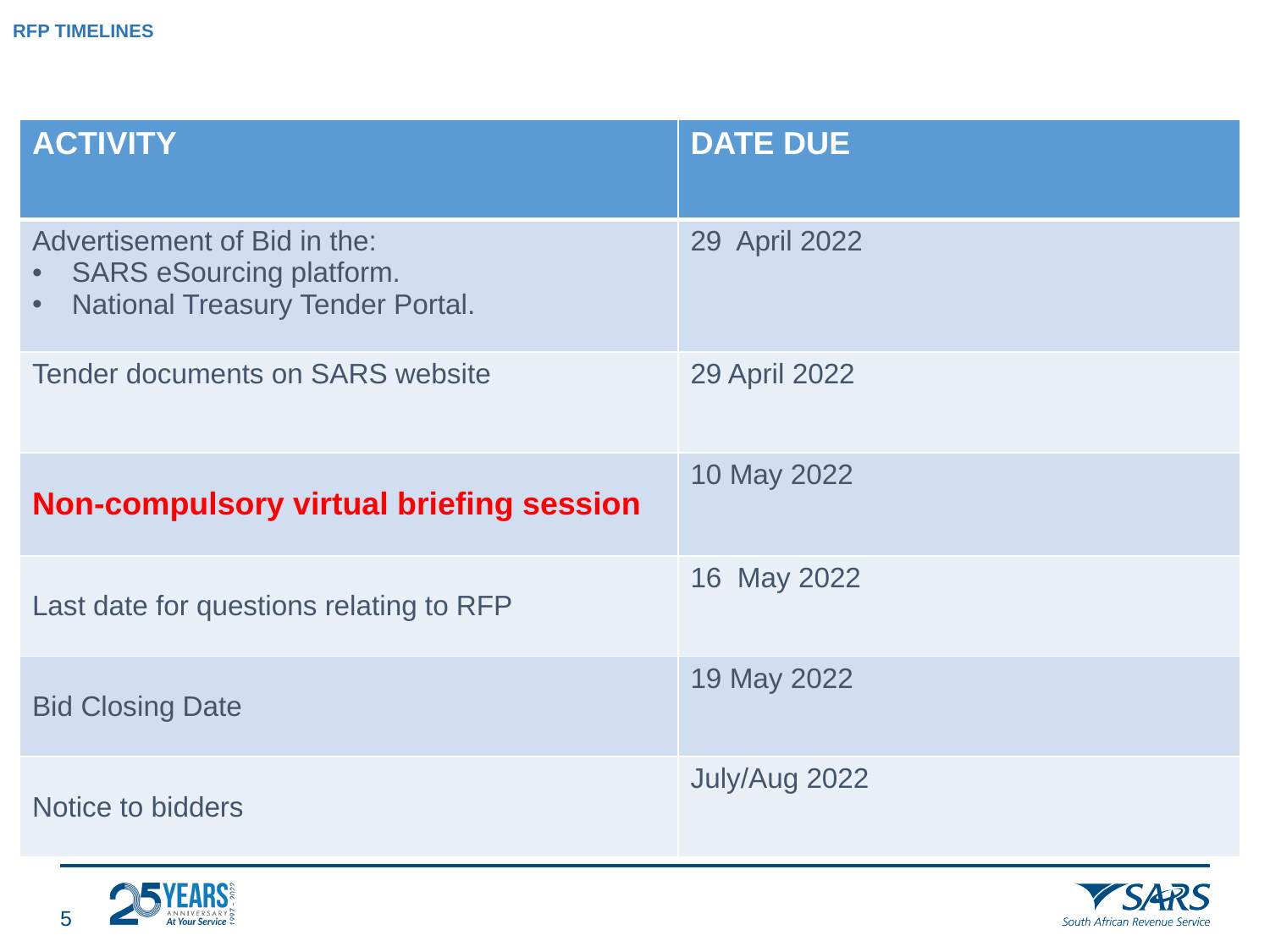

# RFP TIMELINES
| ACTIVITY | DATE DUE |
| --- | --- |
| Advertisement of Bid in the: SARS eSourcing platform. National Treasury Tender Portal. | 29 April 2022 |
| Tender documents on SARS website | 29 April 2022 |
| Non-compulsory virtual briefing session | 10 May 2022 |
| Last date for questions relating to RFP | 16 May 2022 |
| Bid Closing Date | 19 May 2022 |
| Notice to bidders | July/Aug 2022 |
5